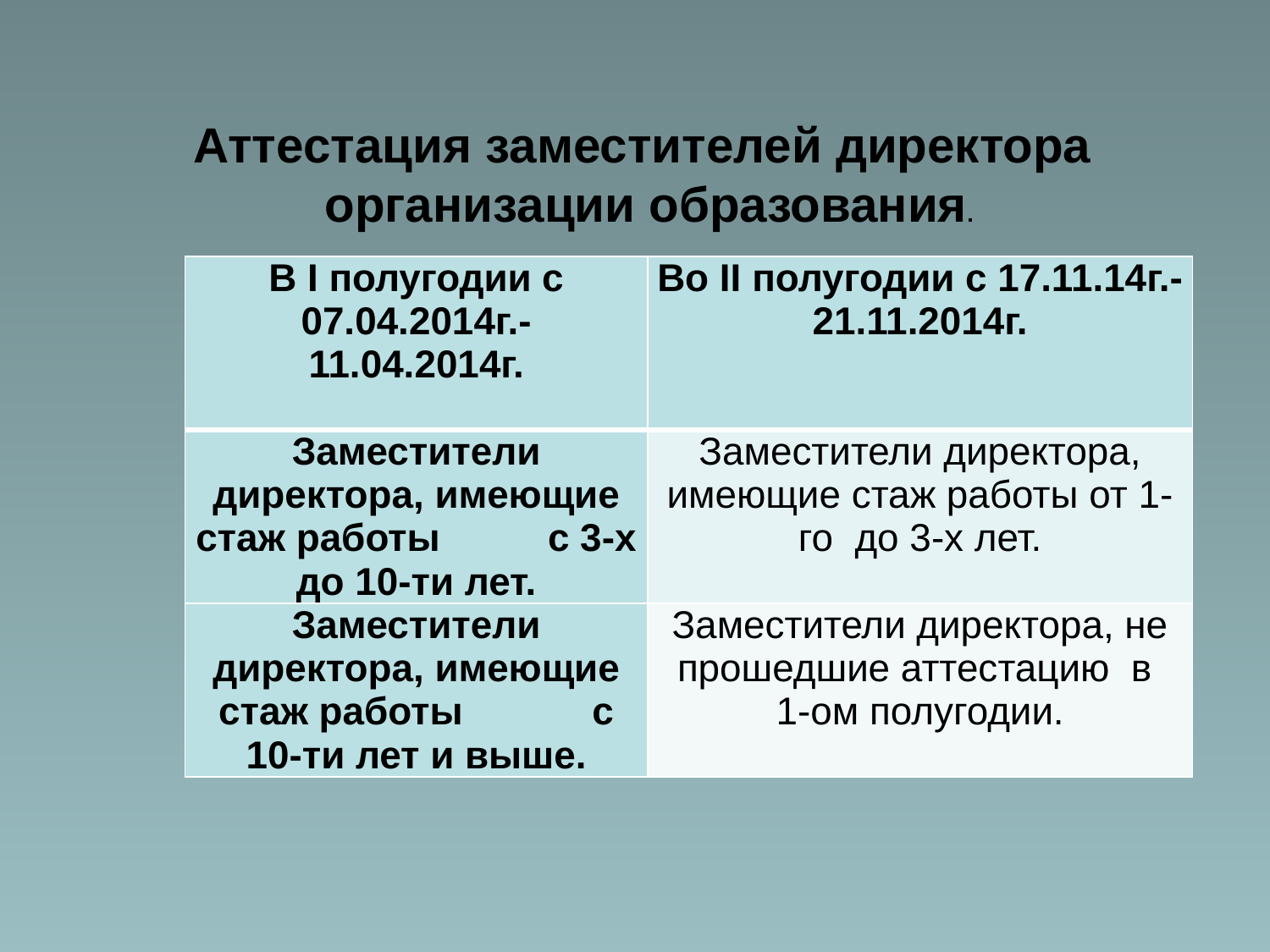

Аттестация заместителей директора
организации образования.

| В I полугодии с 07.04.2014г.-11.04.2014г. | Во II полугодии с 17.11.14г.-21.11.2014г. |
| --- | --- |
| Заместители директора, имеющие стаж работы с 3-х до 10-ти лет. | Заместители директора, имеющие стаж работы от 1-го до 3-х лет. |
| Заместители директора, имеющие стаж работы с 10-ти лет и выше. | Заместители директора, не прошедшие аттестацию в 1-ом полугодии. |